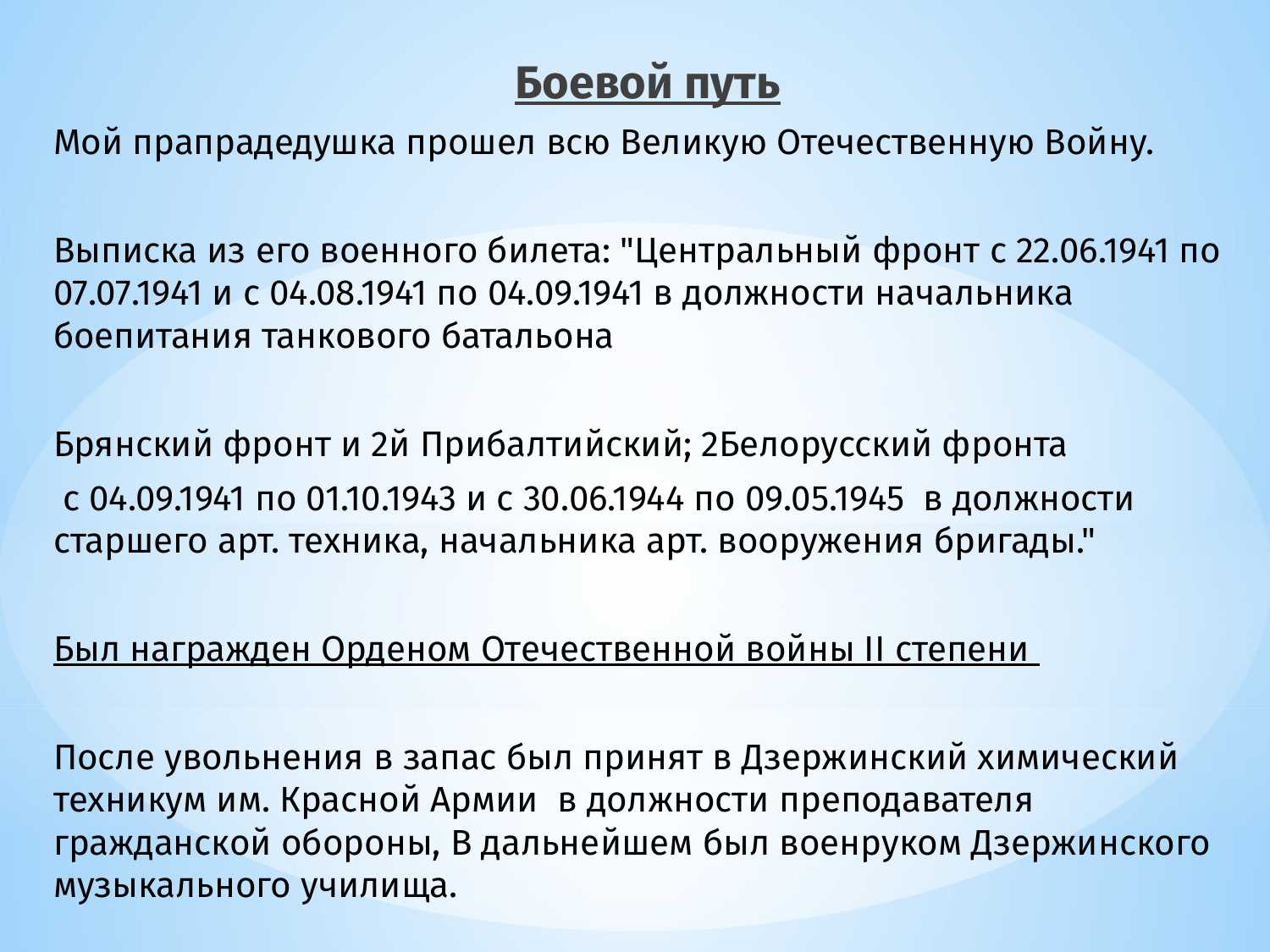

Боевой путь
Мой прапрадедушка прошел всю Великую Отечественную Войну.

Выписка из его военного билета: "Центральный фронт с 22.06.1941 по 07.07.1941 и с 04.08.1941 по 04.09.1941 в должности начальника боепитания танкового батальона

Брянский фронт и 2й Прибалтийский; 2Белорусский фронта
 с 04.09.1941 по 01.10.1943 и с 30.06.1944 по 09.05.1945  в должности старшего арт. техника, начальника арт. вооружения бригады."

Был награжден Орденом Отечественной войны II степени

После увольнения в запас был принят в Дзержинский химический техникум им. Красной Армии  в должности преподавателя гражданской обороны, В дальнейшем был военруком Дзержинского музыкального училища.